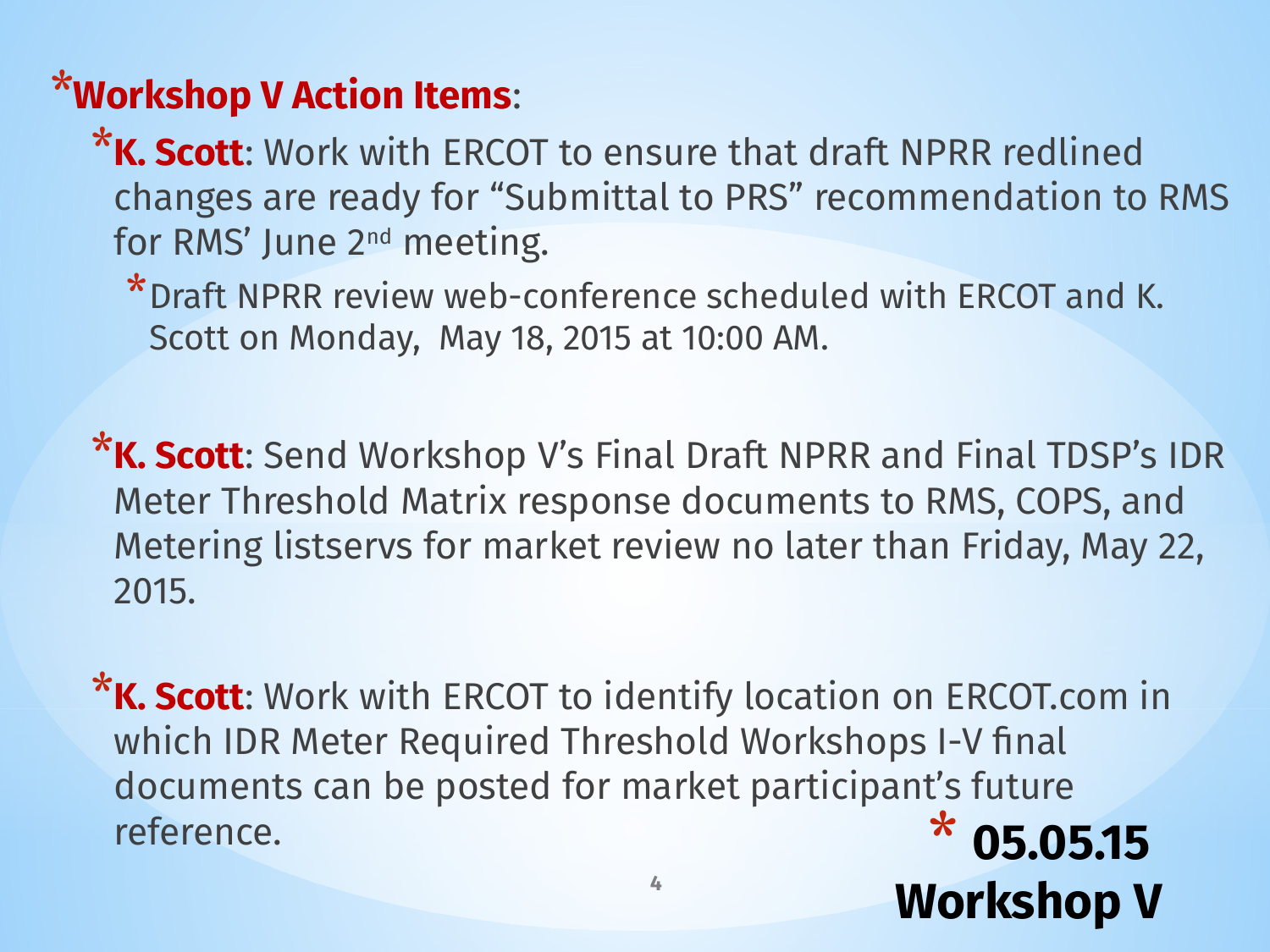

Workshop V Action Items:
K. Scott: Work with ERCOT to ensure that draft NPRR redlined changes are ready for “Submittal to PRS” recommendation to RMS for RMS’ June 2nd meeting.
Draft NPRR review web-conference scheduled with ERCOT and K. Scott on Monday,  May 18, 2015 at 10:00 AM.

K. Scott: Send Workshop V’s Final Draft NPRR and Final TDSP’s IDR Meter Threshold Matrix response documents to RMS, COPS, and Metering listservs for market review no later than Friday, May 22, 2015.

K. Scott: Work with ERCOT to identify location on ERCOT.com in which IDR Meter Required Threshold Workshops I-V final documents can be posted for market participant’s future reference.

# 05.05.15 Workshop V
4